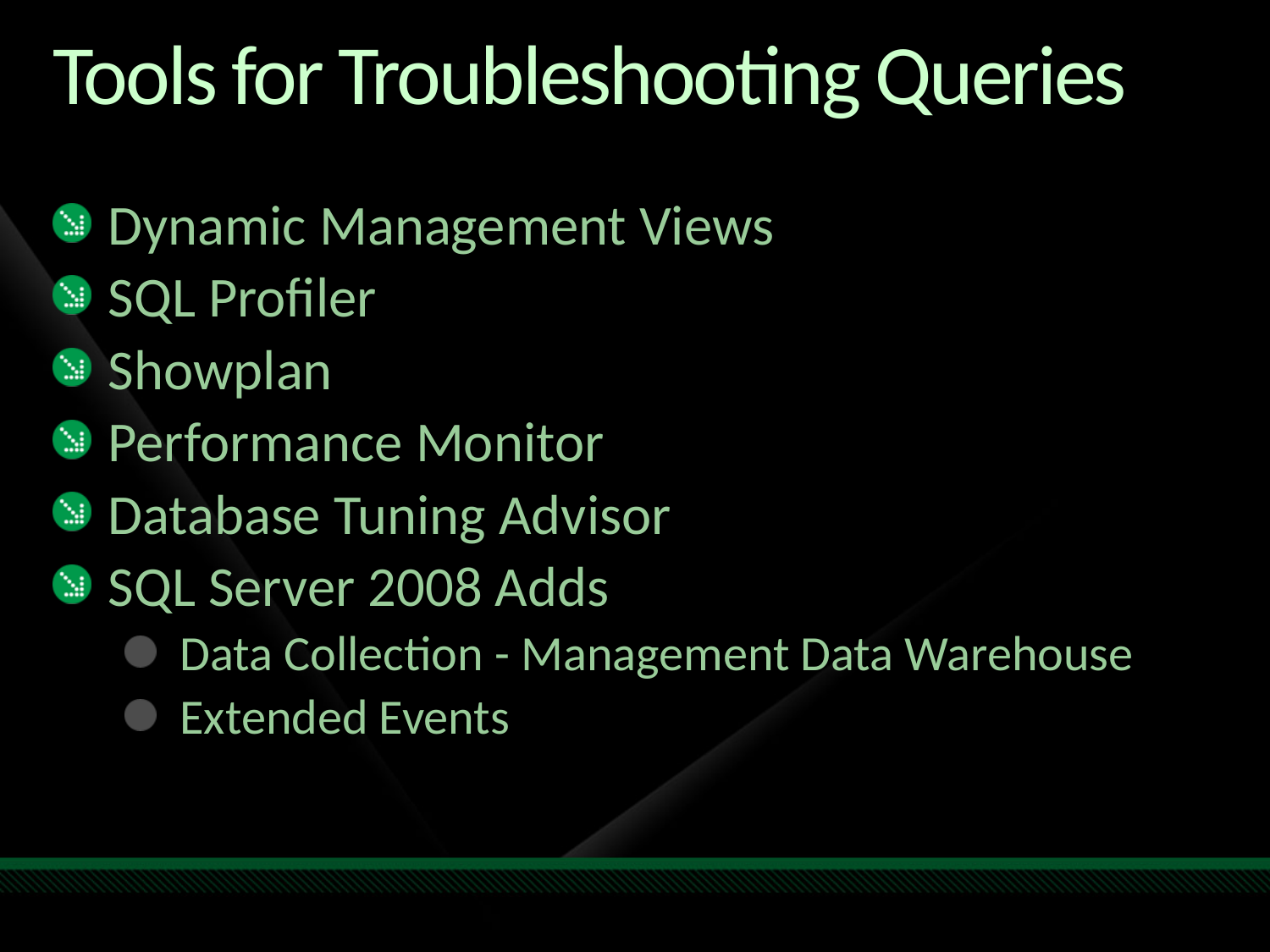

# Tools for Troubleshooting Queries
Dynamic Management Views
SQL Profiler
Showplan
Performance Monitor
Database Tuning Advisor
SQL Server 2008 Adds
Data Collection - Management Data Warehouse
Extended Events